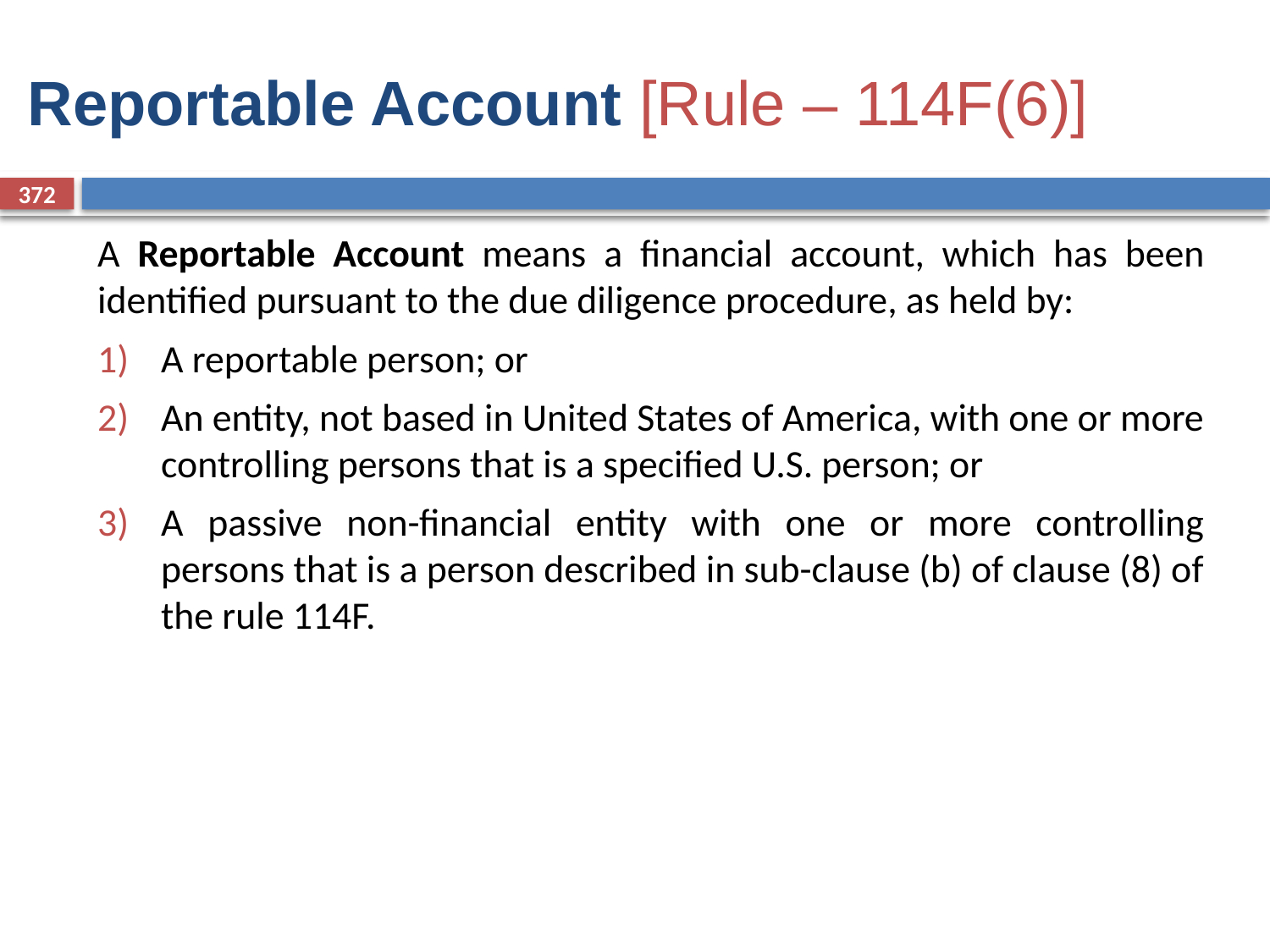

# Reportable Account [Rule – 114F(6)]
372
A Reportable Account means a financial account, which has been identified pursuant to the due diligence procedure, as held by:
A reportable person; or
An entity, not based in United States of America, with one or more controlling persons that is a specified U.S. person; or
A passive non-financial entity with one or more controlling persons that is a person described in sub-clause (b) of clause (8) of the rule 114F.